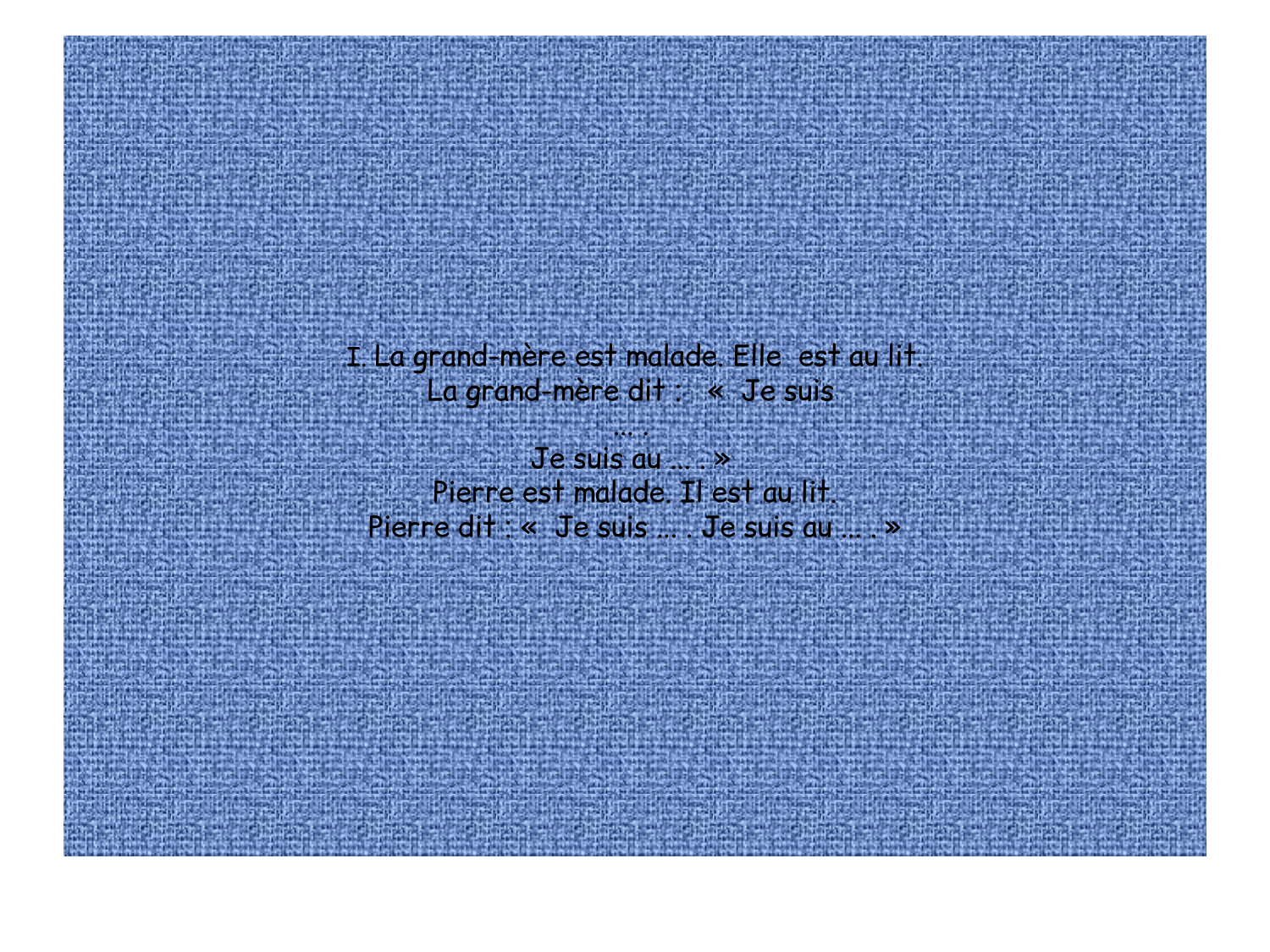

# I. La grand-mère est malade. Elle  est au lit. La grand-mère dit :   «  Je suis ... . Je suis au ... . » Pierre est malade. Il est au lit. Pierre dit : «  Je suis ... . Je suis au ... . »